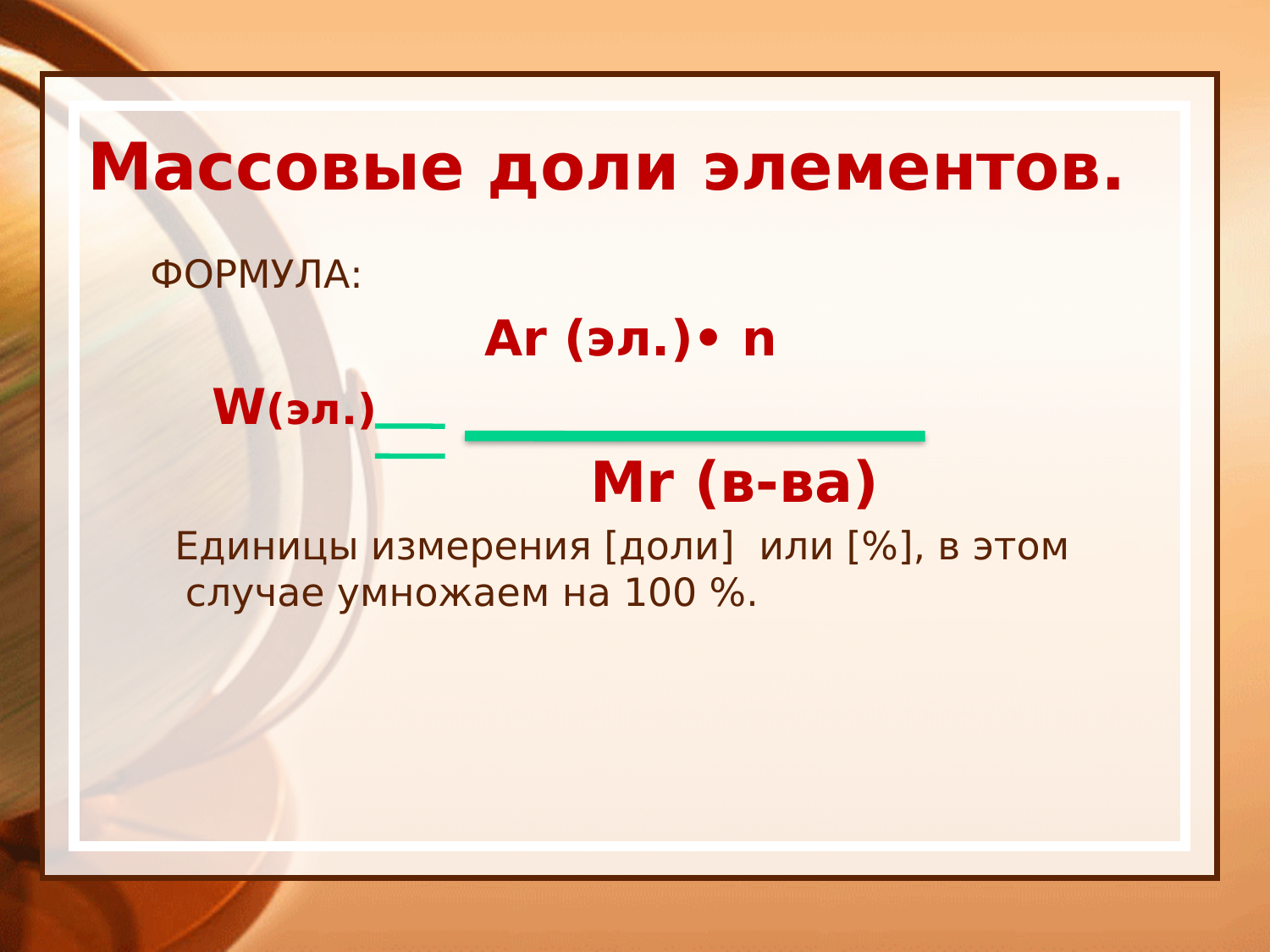

# Массовые доли элементов.
 ФОРМУЛА:
                                       Ar (эл.)• n
     W(эл.)
                       Mr (в-ва)
   Единицы измерения [доли]  или [%], в этом случае умножаем на 100 %.